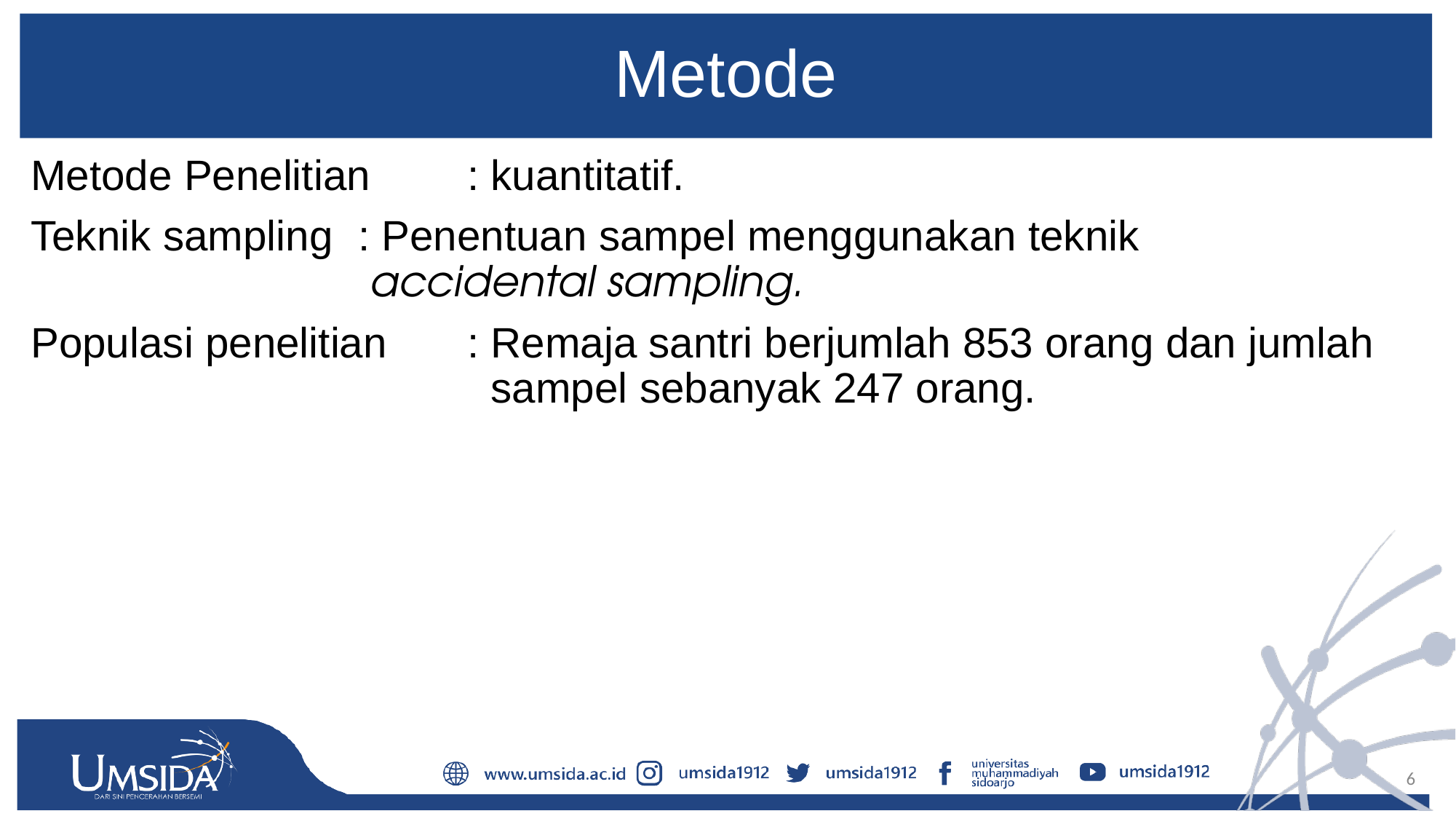

# Metode
Metode Penelitian 	: kuantitatif.
Teknik sampling 	: Penentuan sampel menggunakan teknik 					 accidental sampling.
Populasi penelitian 	: Remaja santri berjumlah 853 orang dan jumlah 				  sampel sebanyak 247 orang.